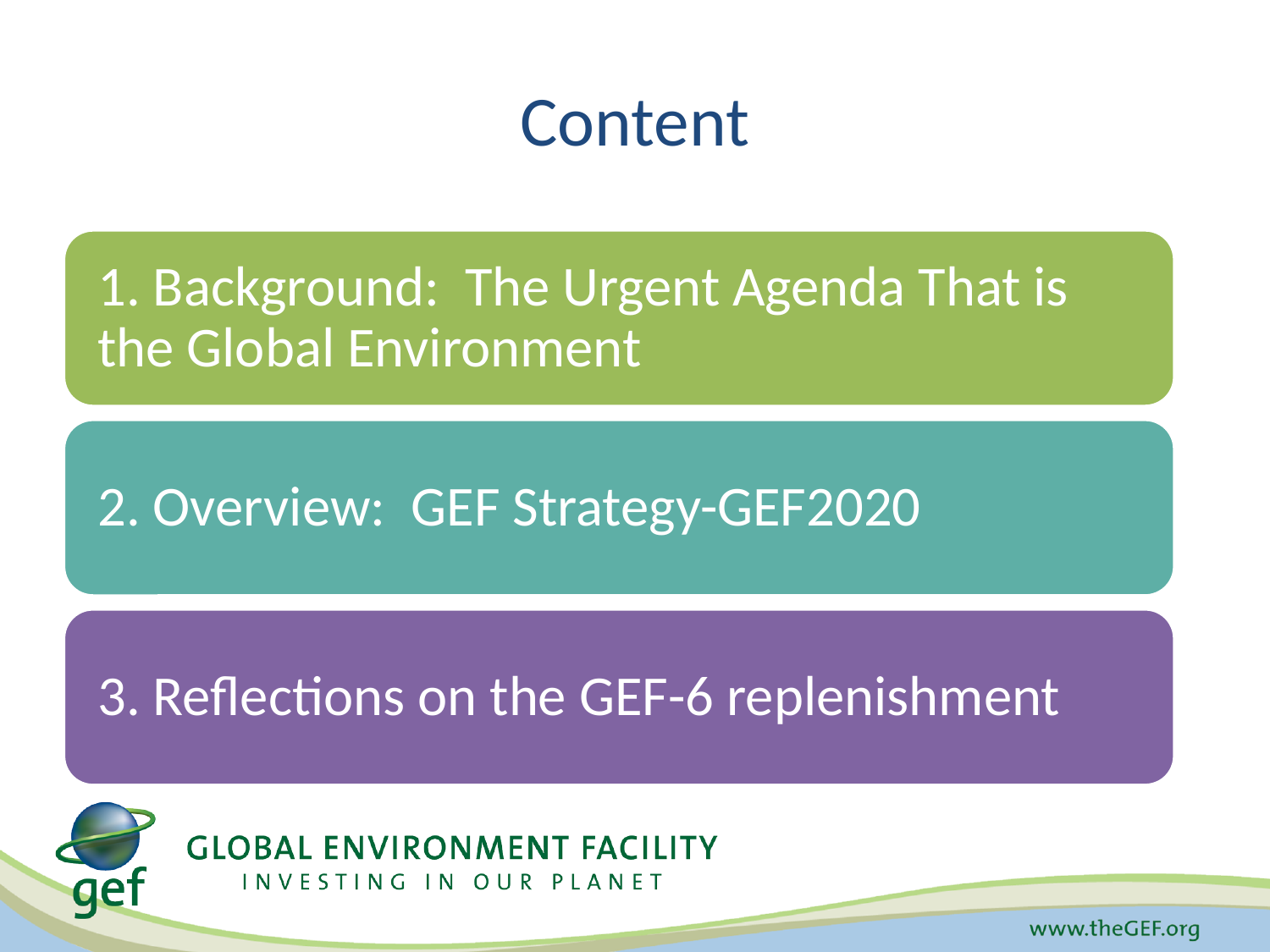

# Content
1. Background:  The Urgent Agenda That is the Global Environment
2. Overview:  GEF Strategy-GEF2020
3. Reflections on the GEF-6 replenishment